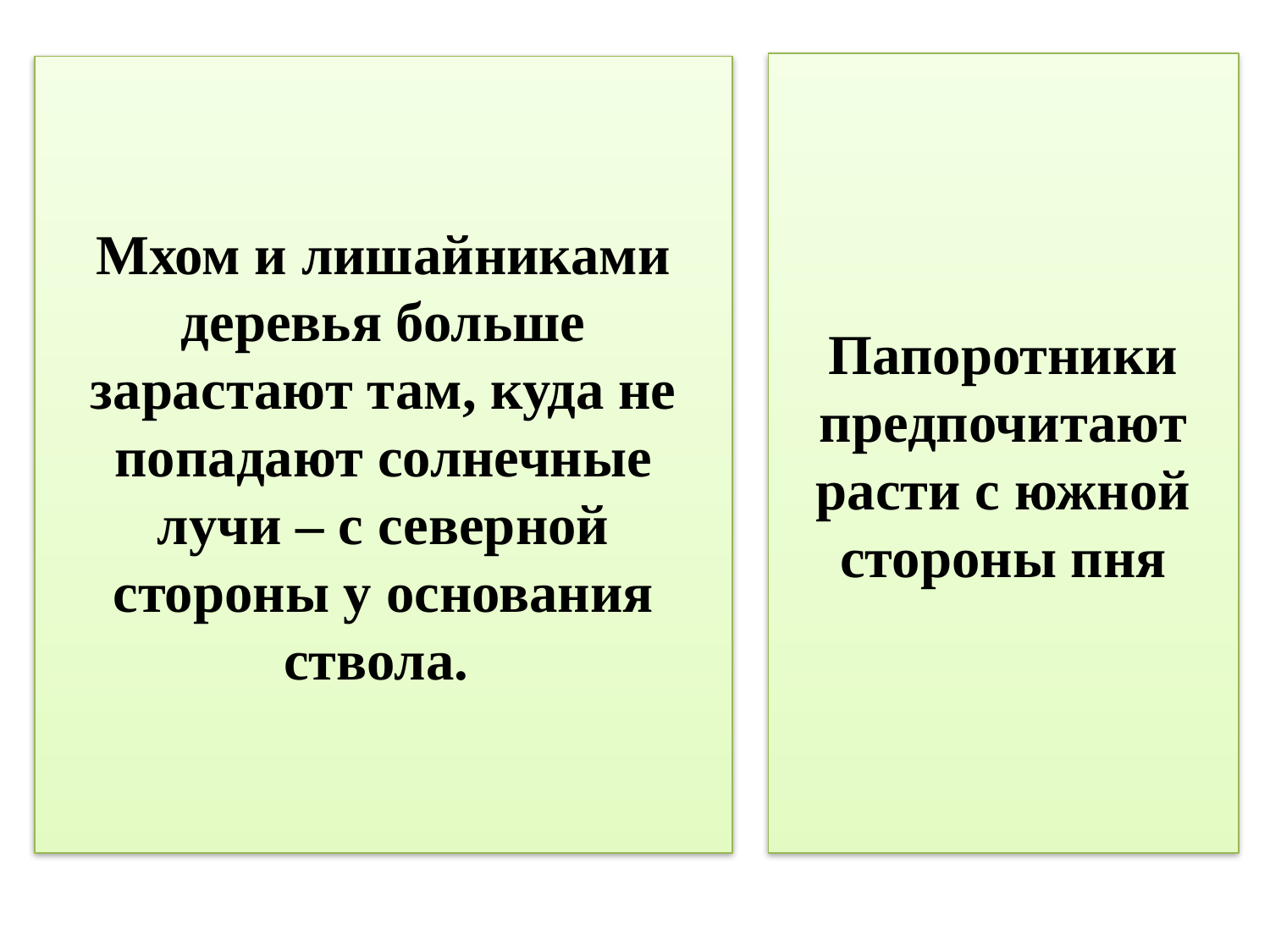

Папоротники предпочитают расти с южной стороны пня
Мхом и лишайниками деревья больше зарастают там, куда не попадают солнечные лучи – с северной стороны у основания ствола.